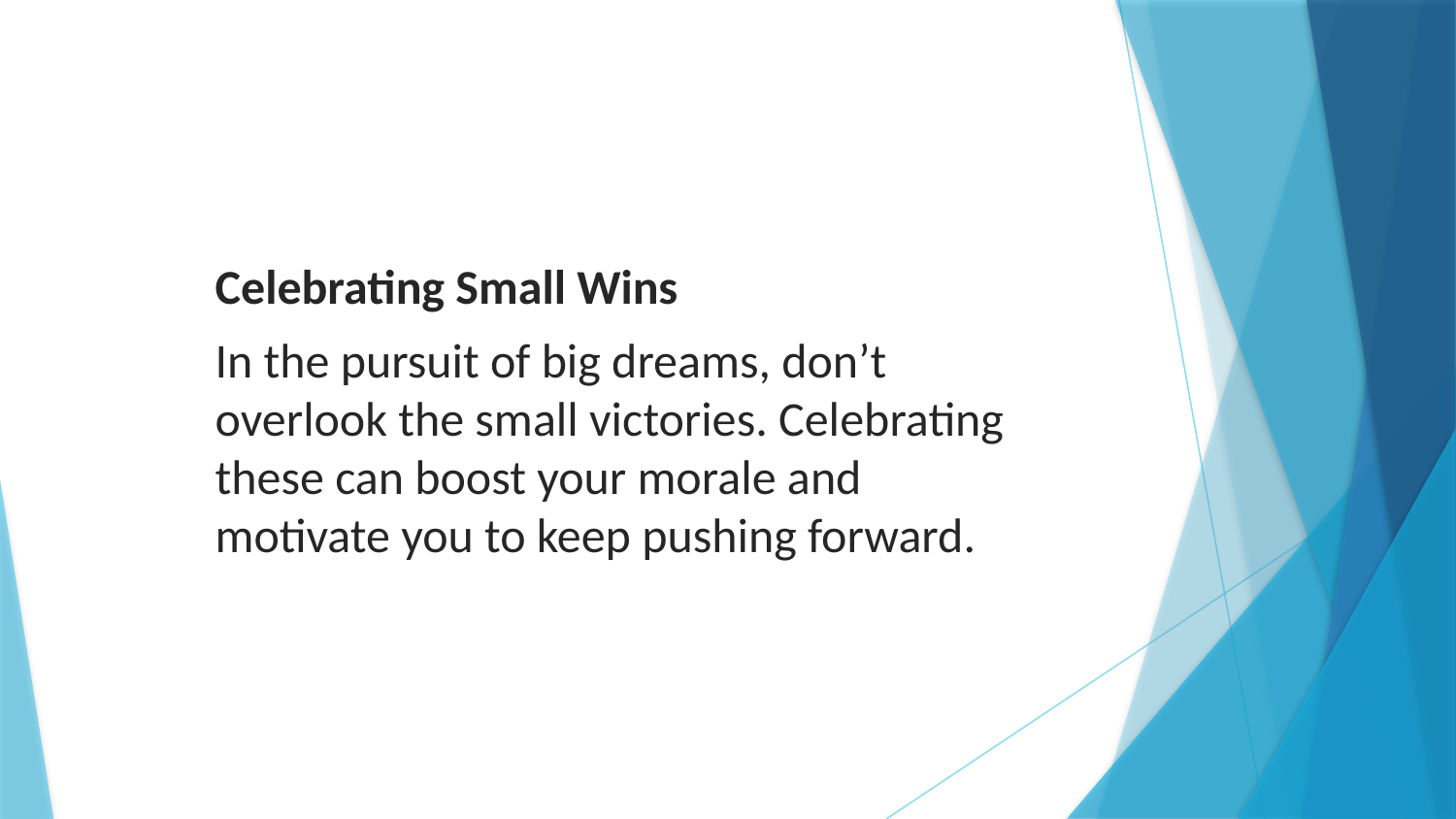

Celebrating Small Wins
In the pursuit of big dreams, don’t overlook the small victories. Celebrating these can boost your morale and motivate you to keep pushing forward.